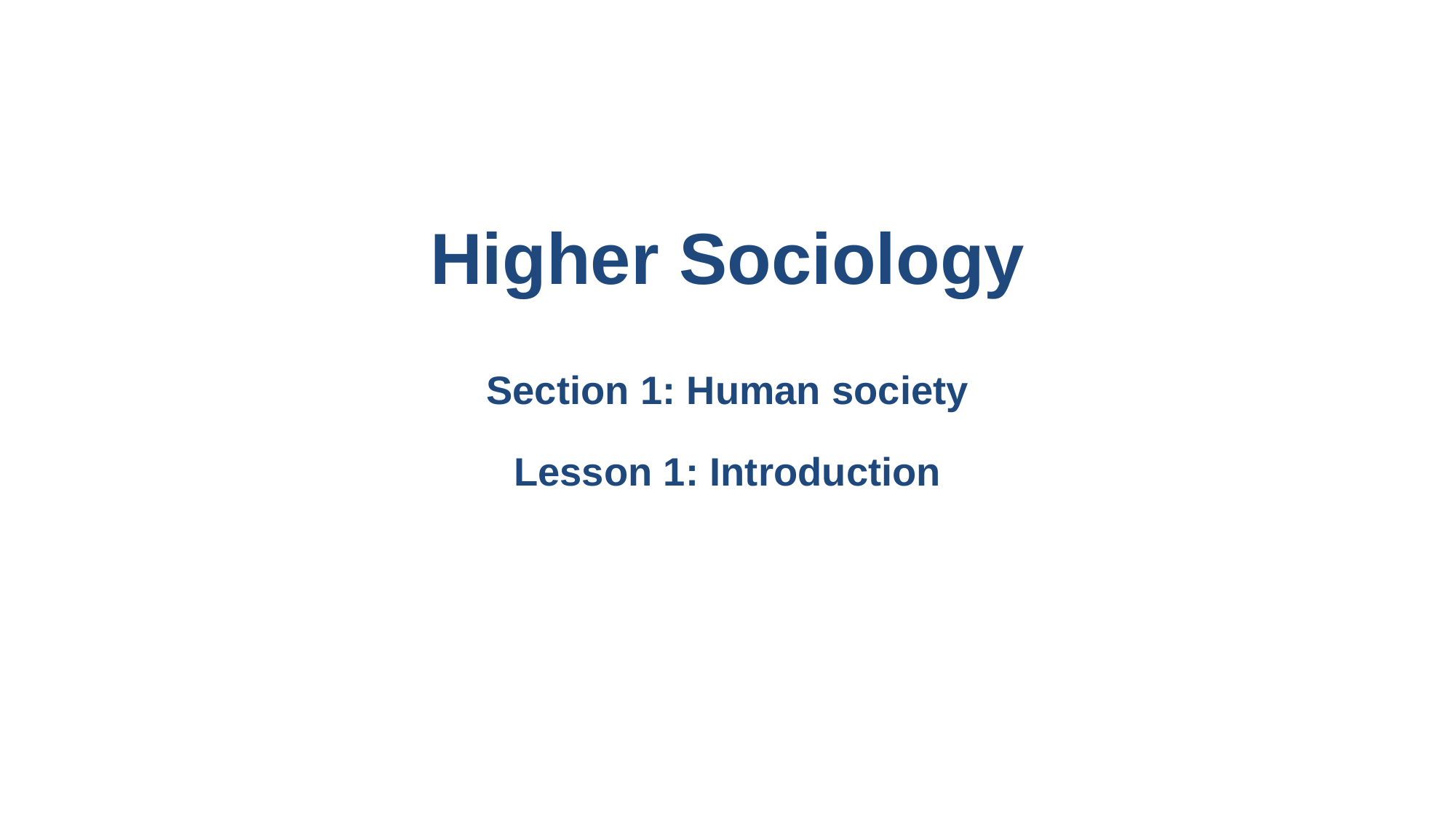

# Higher Sociology Section 1: Human society Lesson 1: Introduction